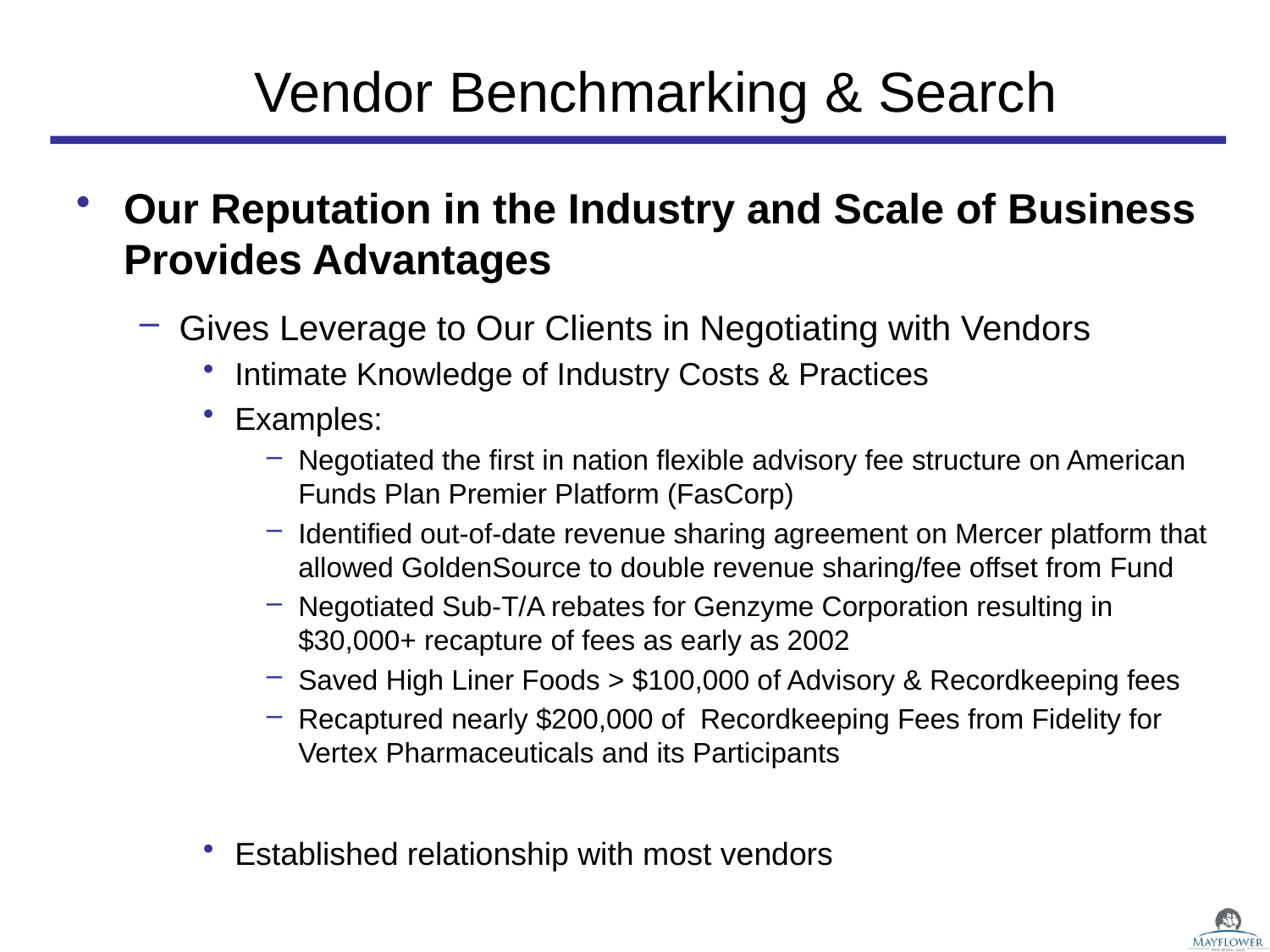

Vendor Benchmarking & Search
Our Reputation in the Industry and Scale of Business Provides Advantages

Gives Leverage to Our Clients in Negotiating with Vendors
Intimate Knowledge of Industry Costs & Practices
Examples:
Negotiated the first in nation flexible advisory fee structure on American Funds Plan Premier Platform (FasCorp)
Identified out-of-date revenue sharing agreement on Mercer platform that allowed GoldenSource to double revenue sharing/fee offset from Fund
Negotiated Sub-T/A rebates for Genzyme Corporation resulting in $30,000+ recapture of fees as early as 2002
Saved High Liner Foods > $100,000 of Advisory & Recordkeeping fees
Recaptured nearly $200,000 of  Recordkeeping Fees from Fidelity for Vertex Pharmaceuticals and its Participants

Established relationship with most vendors